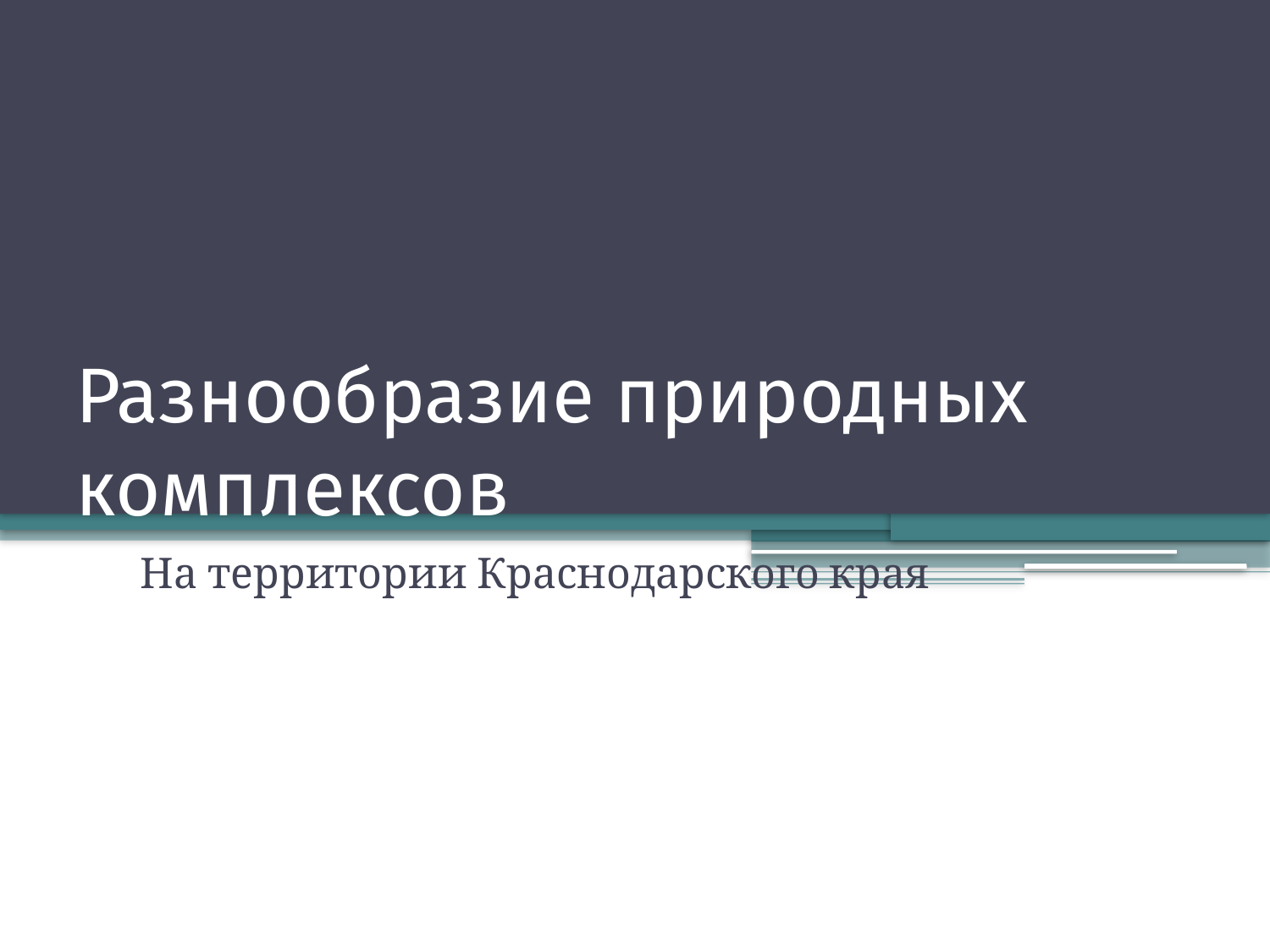

# Разнообразие природных комплексов
На территории Краснодарского края